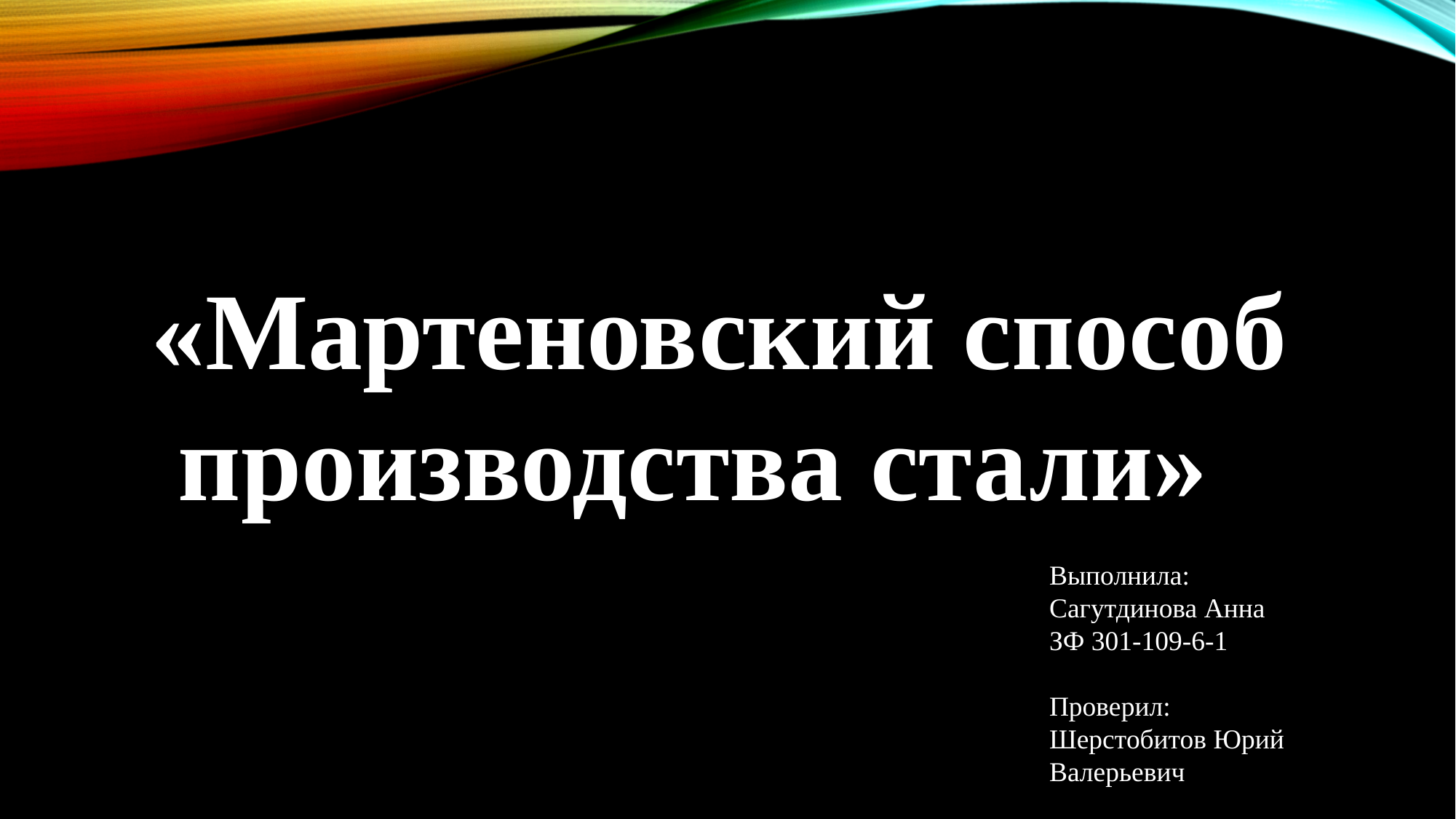

«Мартеновский способ
 производства стали»
Выполнила: Сагутдинова Анна
ЗФ 301-109-6-1

Проверил: Шерстобитов Юрий Валерьевич